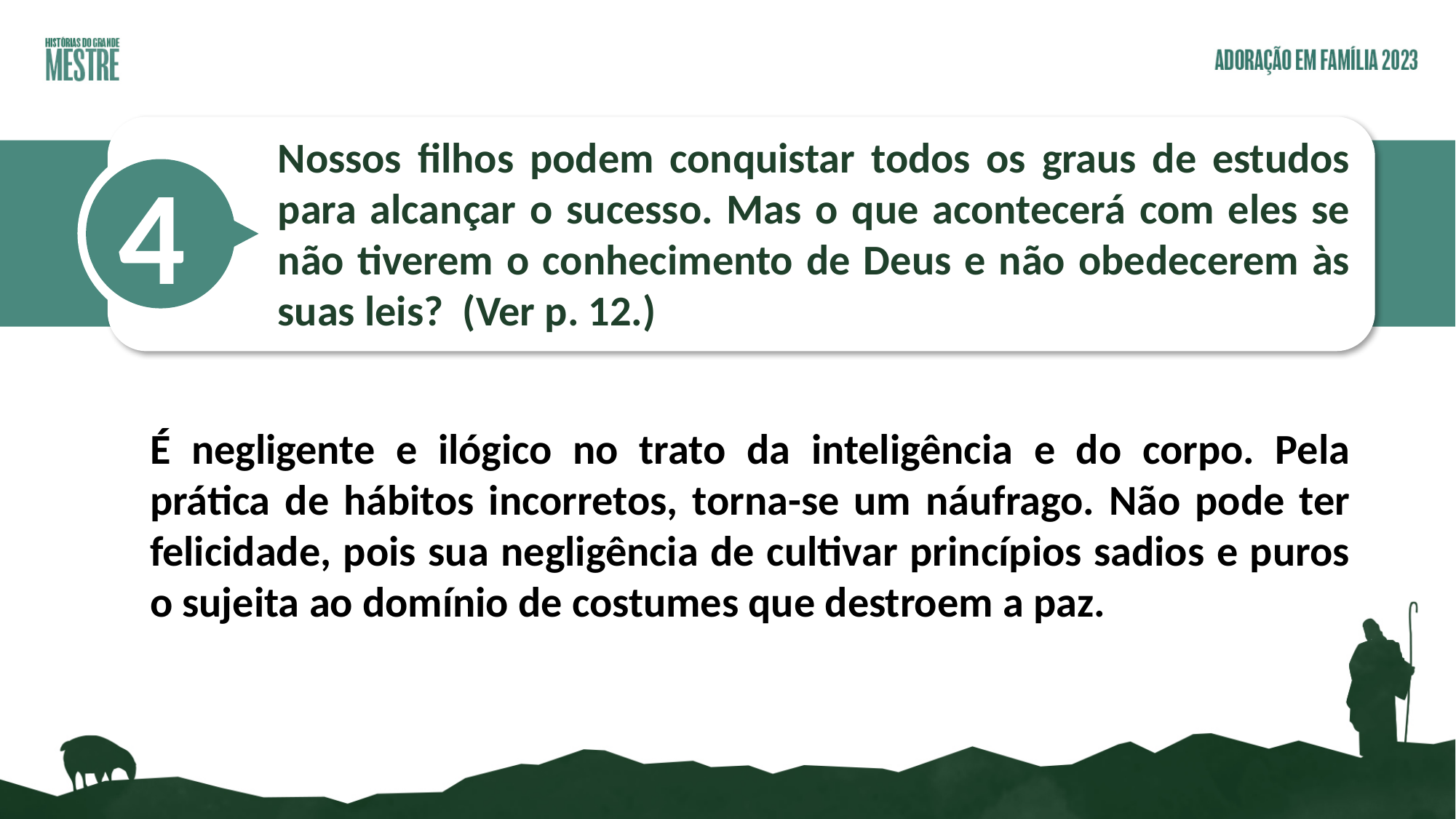

Nossos filhos podem conquistar todos os graus de estudos para alcançar o sucesso. Mas o que acontecerá com eles se não tiverem o conhecimento de Deus e não obedecerem às suas leis?  (Ver p. 12.)
4
É negligente e ilógico no trato da inteligência e do corpo. Pela prática de hábitos incorretos, torna-se um náufrago. Não pode ter felicidade, pois sua negligência de cultivar princípios sadios e puros o sujeita ao domínio de costumes que destroem a paz.